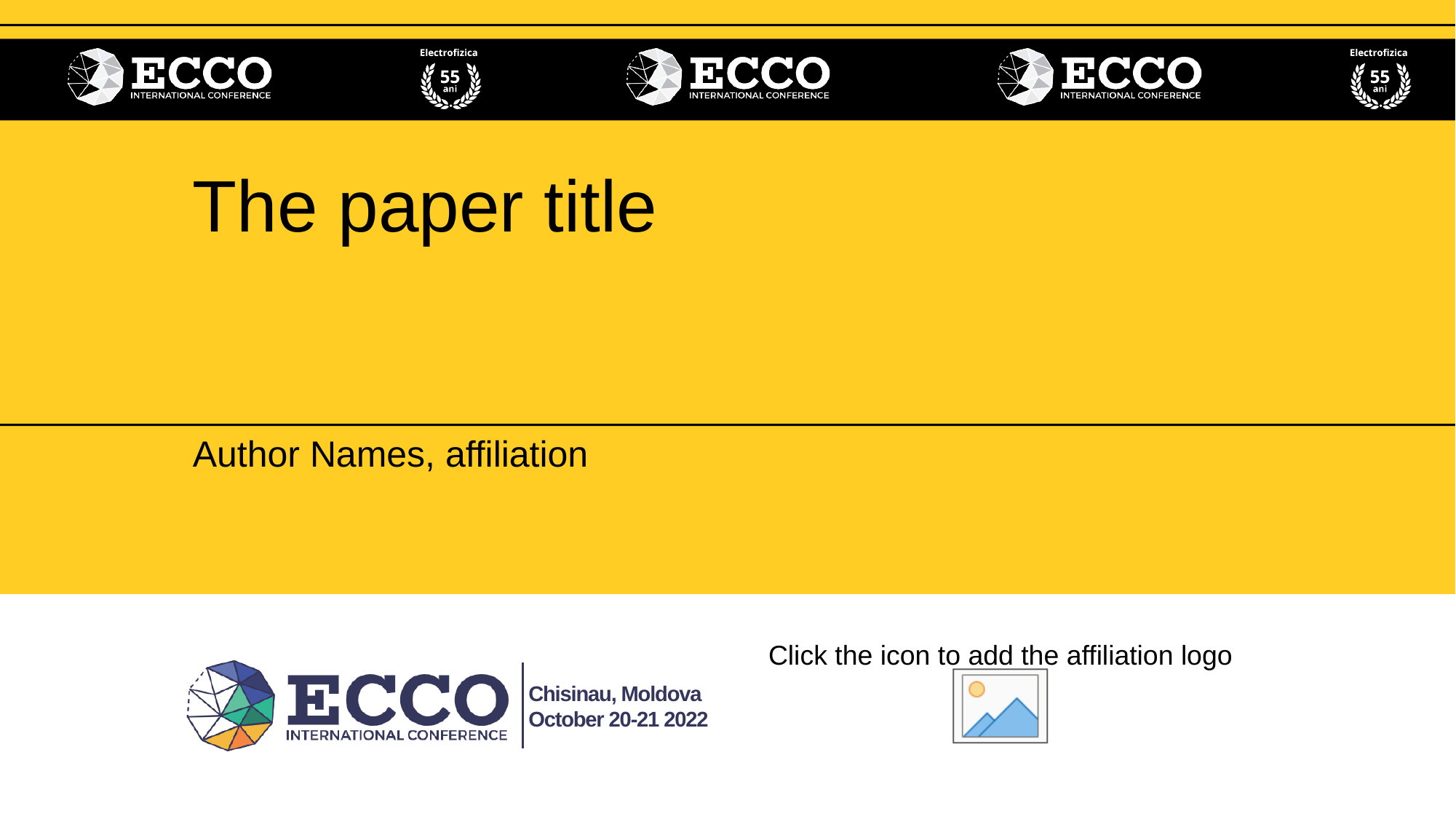

# The paper title
Author Names, affiliation